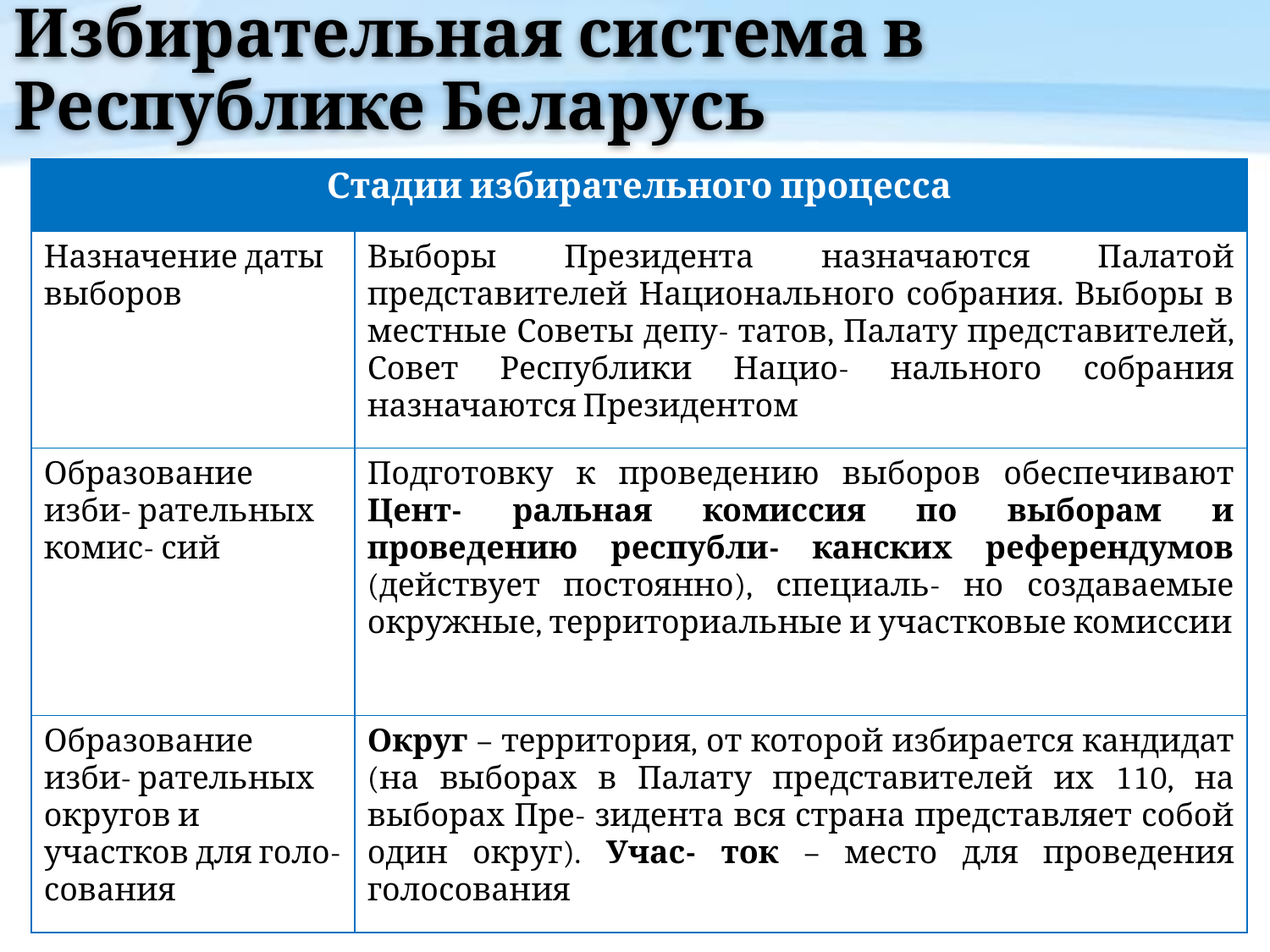

# Избирательная система в Республике Беларусь
| Стадии избирательного процесса |  |
| --- | --- |
| Назначение даты выборов | Выборы Президента назначаются Палатой представителей Национального собрания. Выборы в местные Советы депу- татов, Палату представителей, Совет Республики Нацио- нального собрания назначаются Президентом |
| Образование изби- рательных комис- сий | Подготовку к проведению выборов обеспечивают Цент- ральная комиссия по выборам и проведению республи- канских референдумов (действует постоянно), специаль- но создаваемые окружные, территориальные и участковые комиссии |
| Образование изби- рательных округов и участков для голо- сования | Округ – территория, от которой избирается кандидат (на выборах в Палату представителей их 110, на выборах Пре- зидента вся страна представляет собой один округ). Учас- ток – место для проведения голосования |